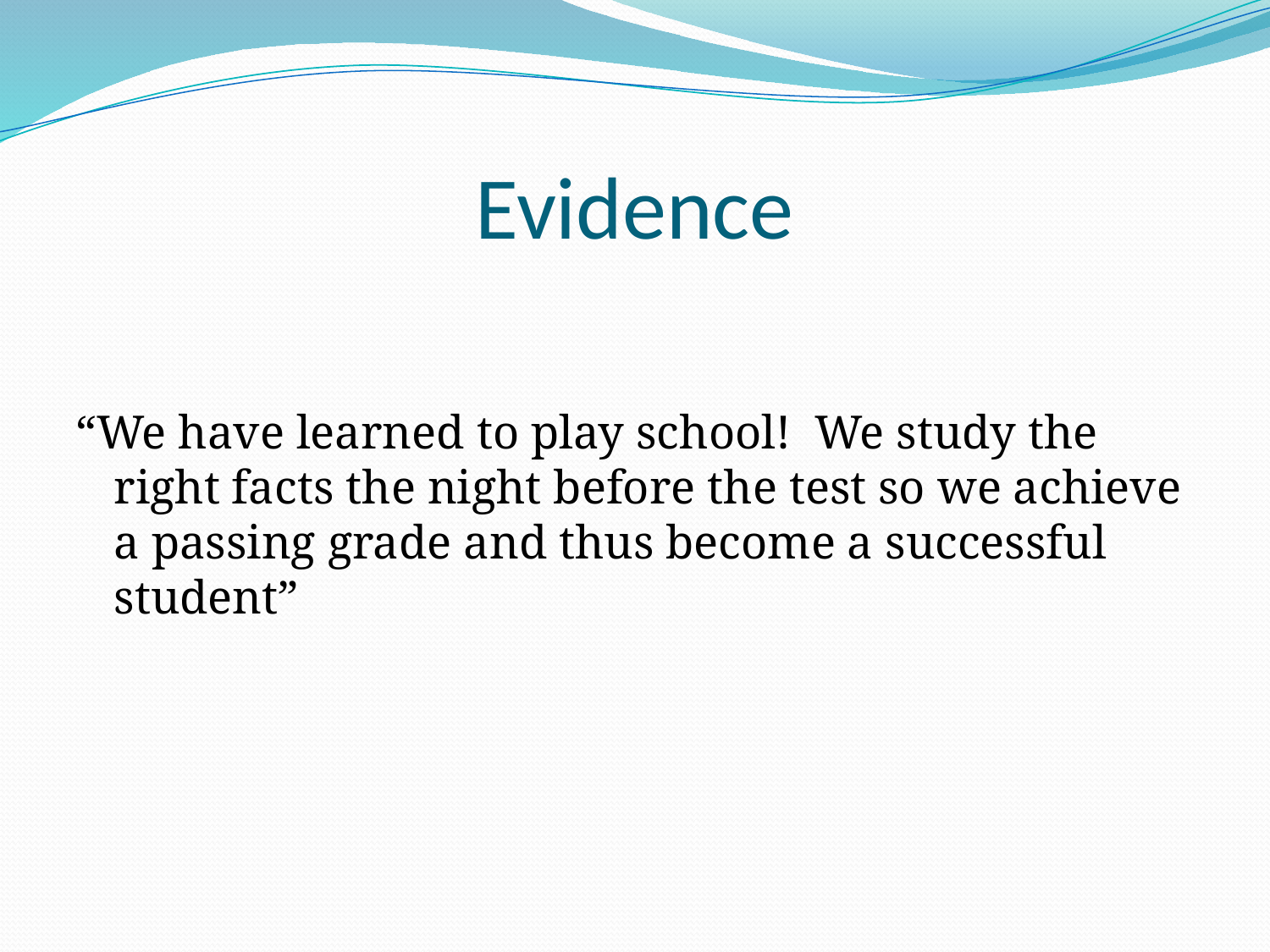

# Evidence

“We have learned to play school!  We study the right facts the night before the test so we achieve a passing grade and thus become a successful student”